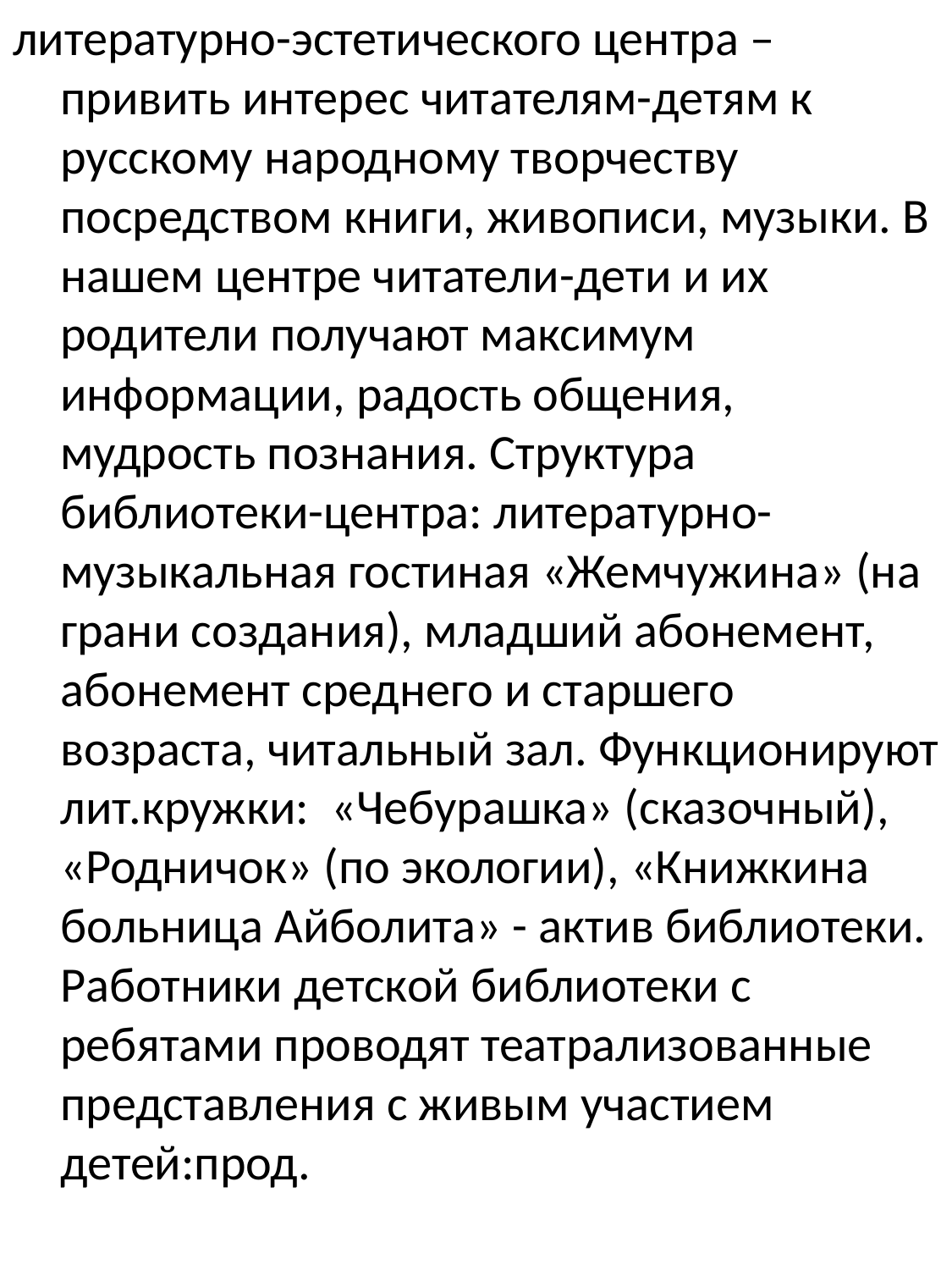

литературно-эстетического центра – привить интерес читателям-детям к русскому народному творчеству посредством книги, живописи, музыки. В нашем центре читатели-дети и их родители получают максимум информации, радость общения, мудрость познания. Структура библиотеки-центра: литературно-музыкальная гостиная «Жемчужина» (на грани создания), младший абонемент, абонемент среднего и старшего возраста, читальный зал. Функционируют лит.кружки:  «Чебурашка» (сказочный), «Родничок» (по экологии), «Книжкина больница Айболита» - актив библиотеки. Работники детской библиотеки с ребятами проводят театрализованные представления с живым участием детей:прод.